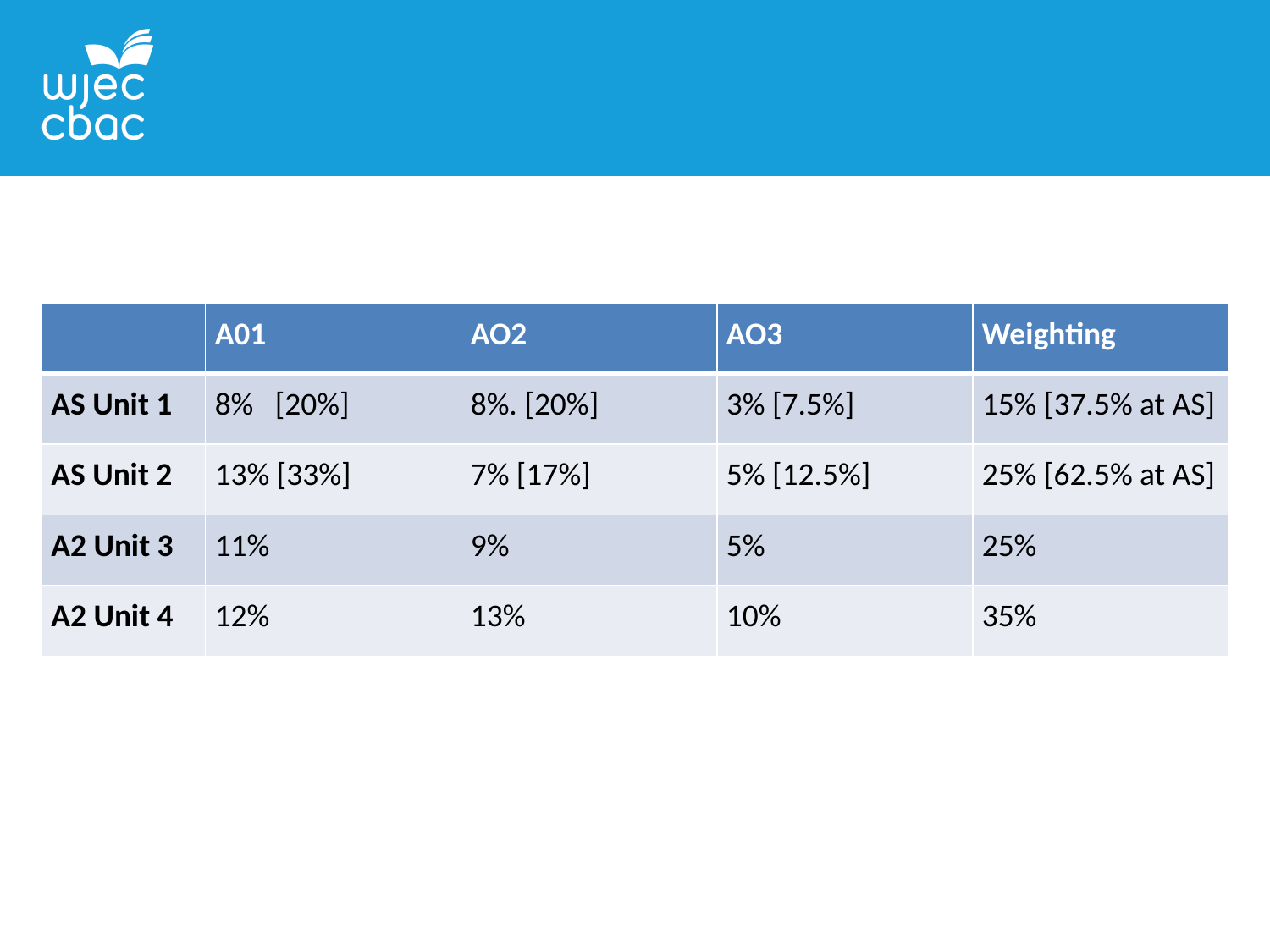

|  | A01 | AO2 | AO3 | Weighting |
| --- | --- | --- | --- | --- |
| AS Unit 1 | 8% [20%] | 8%. [20%] | 3% [7.5%] | 15% [37.5% at AS] |
| AS Unit 2 | 13% [33%] | 7% [17%] | 5% [12.5%] | 25% [62.5% at AS] |
| A2 Unit 3 | 11% | 9% | 5% | 25% |
| A2 Unit 4 | 12% | 13% | 10% | 35% |